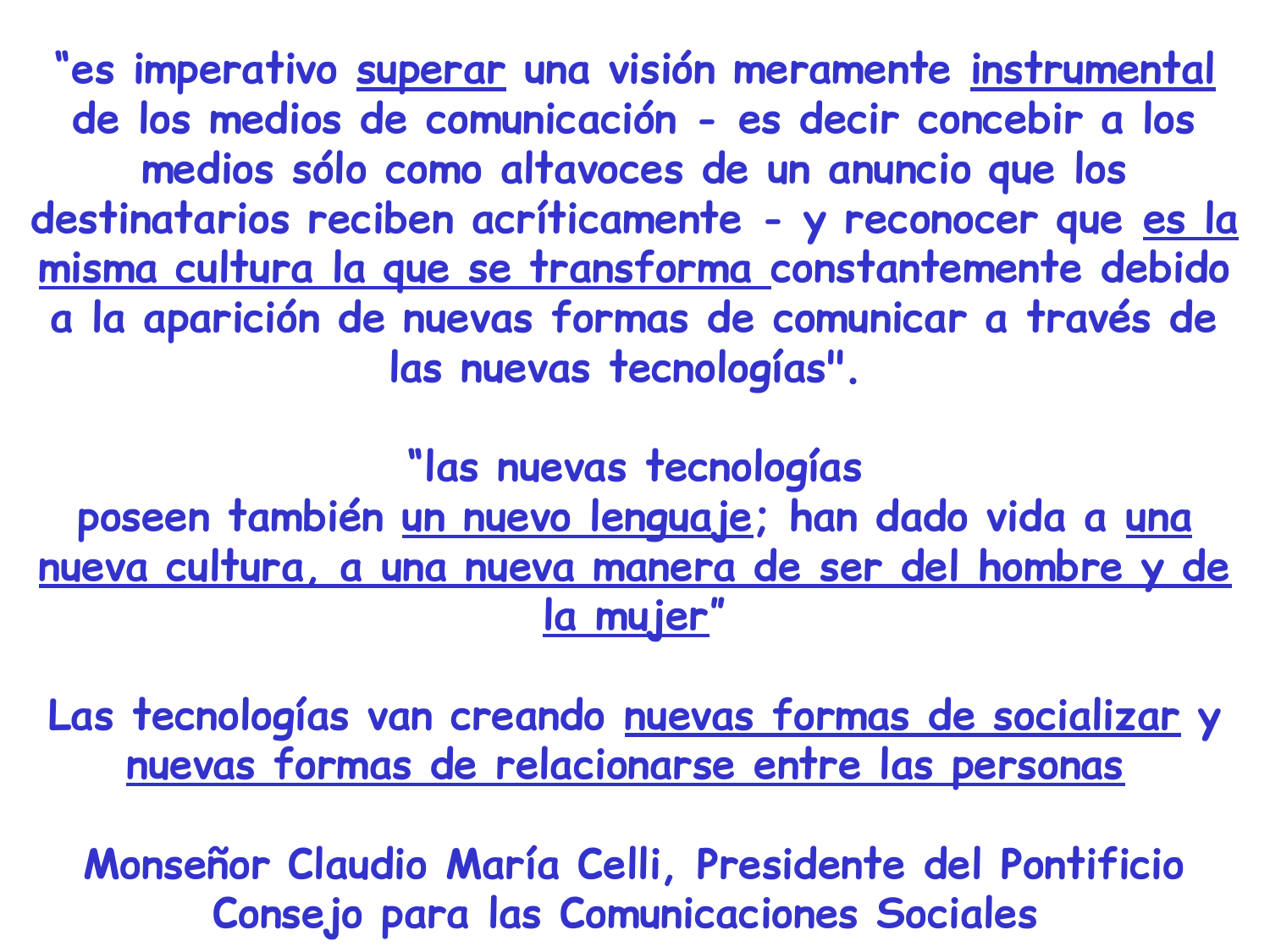

“es imperativo superar una visión meramente instrumental de los medios de comunicación - es decir concebir a los medios sólo como altavoces de un anuncio que los destinatarios reciben acríticamente - y reconocer que es la misma cultura la que se transforma constantemente debido a la aparición de nuevas formas de comunicar a través de las nuevas tecnologías".

“las nuevas tecnologías
poseen también un nuevo lenguaje; han dado vida a una nueva cultura, a una nueva manera de ser del hombre y de la mujer”

Las tecnologías van creando nuevas formas de socializar y nuevas formas de relacionarse entre las personas

Monseñor Claudio María Celli, Presidente del Pontificio Consejo para las Comunicaciones Sociales